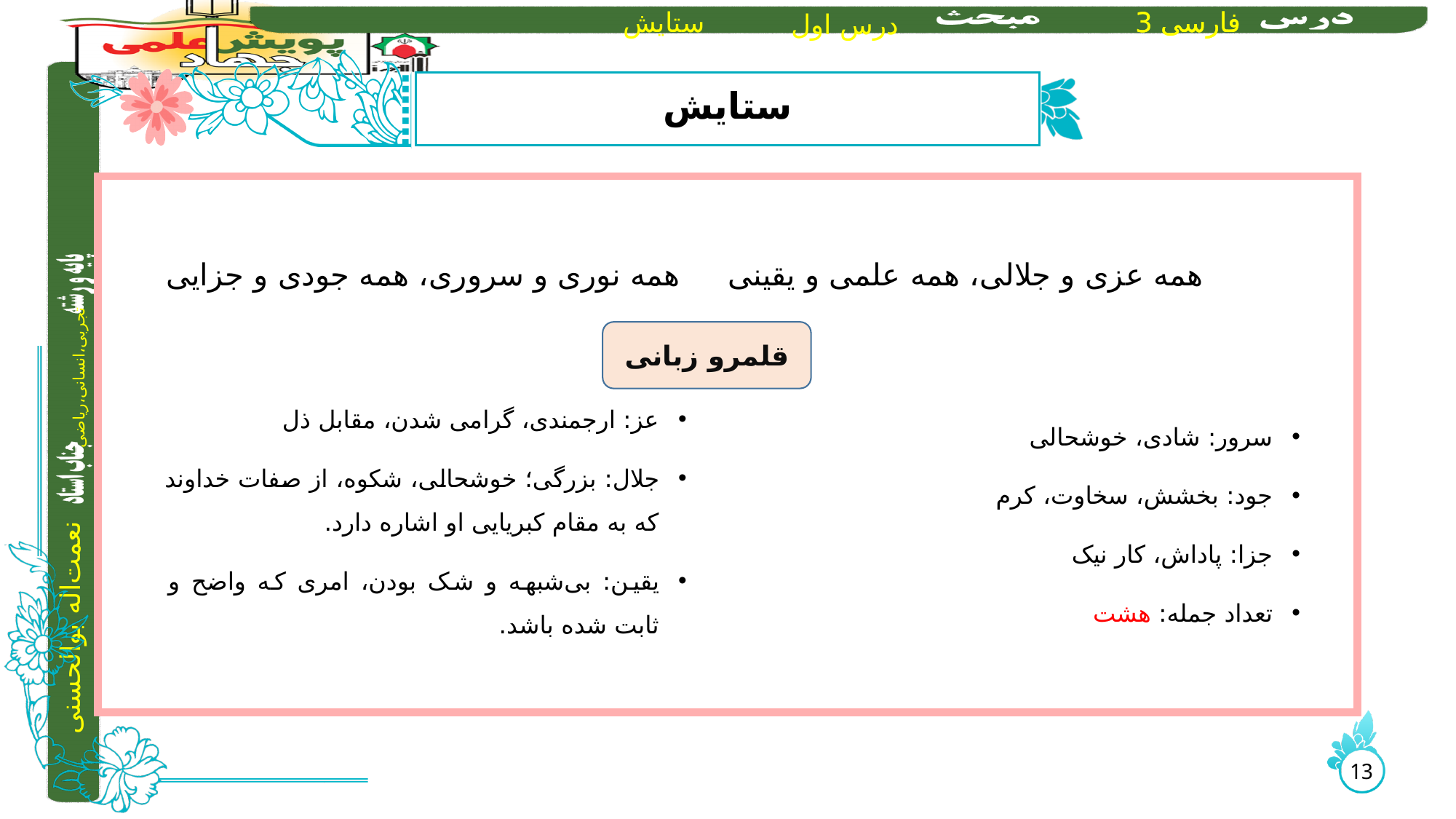

# ستایش
 همه عزی و جلالی، همه علمی و یقینی     همه نوری و سروری، همه جودی و جزایی
عز: ارجمندی، گرامی شدن، مقابل ذل
جلال: بزرگی؛ خوشحالی، شکوه، از صفات خداوند که به مقام کبریایی او اشاره دارد.
یقین: بی‌شبهه و شک بودن، امری که واضح و ثابت شده باشد.

سرور: شادی، خوشحالی
جود: بخشش، سخاوت، کرم
جزا: پاداش، کار نیک
تعداد جمله: هشت